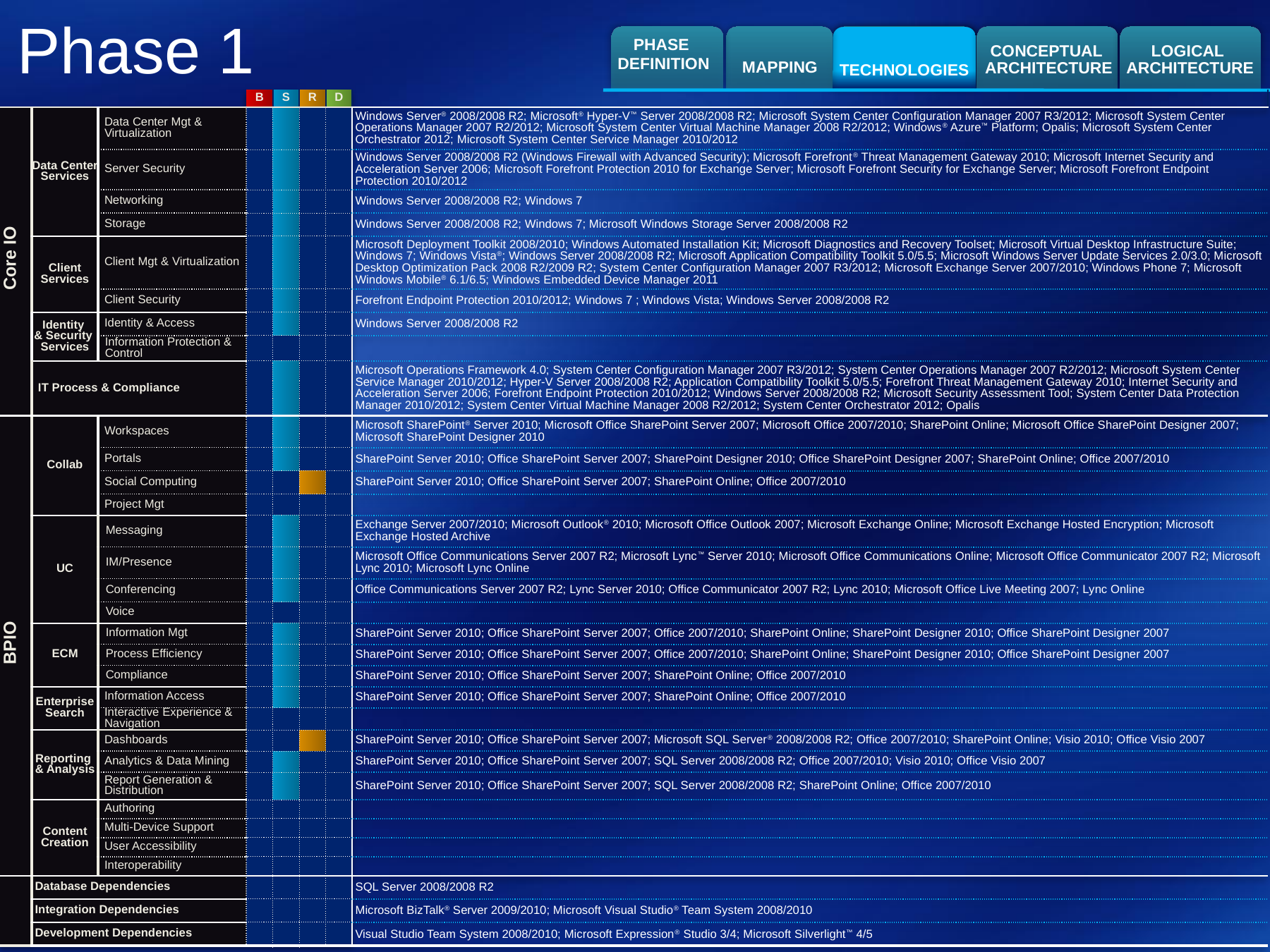

Phase 1

CONCEPTUAL
ARCHITECTURE

LOGICAL
ARCHITECTURE
PHASE
DEFINITION

MAPPING

TECHNOLOGIES

TECHNOLOGIES
|  |  |  | B | S | R | D |  |
| --- | --- | --- | --- | --- | --- | --- | --- |
| Core IO | Data Center Services | Data Center Mgt & Virtualization |  |  |  |  | Windows Server® 2008/2008 R2; Microsoft® Hyper-V™ Server 2008/2008 R2; Microsoft System Center Configuration Manager 2007 R3/2012; Microsoft System Center Operations Manager 2007 R2/2012; Microsoft System Center Virtual Machine Manager 2008 R2/2012; Windows® Azure™ Platform; Opalis; Microsoft System Center Orchestrator 2012; Microsoft System Center Service Manager 2010/2012 |
|  |  | Server Security |  |  |  |  | Windows Server 2008/2008 R2 (Windows Firewall with Advanced Security); Microsoft Forefront® Threat Management Gateway 2010; Microsoft Internet Security and Acceleration Server 2006; Microsoft Forefront Protection 2010 for Exchange Server; Microsoft Forefront Security for Exchange Server; Microsoft Forefront Endpoint Protection 2010/2012 |
|  |  | Networking |  |  |  |  | Windows Server 2008/2008 R2; Windows 7 |
|  |  | Storage |  |  |  |  | Windows Server 2008/2008 R2; Windows 7; Microsoft Windows Storage Server 2008/2008 R2 |
|  | Client Services | Client Mgt & Virtualization |  |  |  |  | Microsoft Deployment Toolkit 2008/2010; Windows Automated Installation Kit; Microsoft Diagnostics and Recovery Toolset; Microsoft Virtual Desktop Infrastructure Suite; Windows 7; Windows Vista®; Windows Server 2008/2008 R2; Microsoft Application Compatibility Toolkit 5.0/5.5; Microsoft Windows Server Update Services 2.0/3.0; Microsoft Desktop Optimization Pack 2008 R2/2009 R2; System Center Configuration Manager 2007 R3/2012; Microsoft Exchange Server 2007/2010; Windows Phone 7; Microsoft Windows Mobile® 6.1/6.5; Windows Embedded Device Manager 2011 |
|  |  | Client Security |  |  |  |  | Forefront Endpoint Protection 2010/2012; Windows 7 ; Windows Vista; Windows Server 2008/2008 R2 |
|  | Identity & Security Services | Identity & Access |  |  |  |  | Windows Server 2008/2008 R2 |
|  |  | Information Protection & Control |  |  |  |  |  |
|  | IT Process & Compliance |  |  |  |  |  | Microsoft Operations Framework 4.0; System Center Configuration Manager 2007 R3/2012; System Center Operations Manager 2007 R2/2012; Microsoft System Center Service Manager 2010/2012; Hyper-V Server 2008/2008 R2; Application Compatibility Toolkit 5.0/5.5; Forefront Threat Management Gateway 2010; Internet Security and Acceleration Server 2006; Forefront Endpoint Protection 2010/2012; Windows Server 2008/2008 R2; Microsoft Security Assessment Tool; System Center Data Protection Manager 2010/2012; System Center Virtual Machine Manager 2008 R2/2012; System Center Orchestrator 2012; Opalis |
| BPIO | Collab | Workspaces |  |  |  |  | Microsoft SharePoint® Server 2010; Microsoft Office SharePoint Server 2007; Microsoft Office 2007/2010; SharePoint Online; Microsoft Office SharePoint Designer 2007; Microsoft SharePoint Designer 2010 |
|  |  | Portals |  |  |  |  | SharePoint Server 2010; Office SharePoint Server 2007; SharePoint Designer 2010; Office SharePoint Designer 2007; SharePoint Online; Office 2007/2010 |
|  |  | Social Computing |  |  |  |  | SharePoint Server 2010; Office SharePoint Server 2007; SharePoint Online; Office 2007/2010 |
|  |  | Project Mgt |  |  |  |  |  |
|  | UC | Messaging |  |  |  |  | Exchange Server 2007/2010; Microsoft Outlook® 2010; Microsoft Office Outlook 2007; Microsoft Exchange Online; Microsoft Exchange Hosted Encryption; Microsoft Exchange Hosted Archive |
|  |  | IM/Presence |  |  |  |  | Microsoft Office Communications Server 2007 R2; Microsoft Lync™ Server 2010; Microsoft Office Communications Online; Microsoft Office Communicator 2007 R2; Microsoft Lync 2010; Microsoft Lync Online |
|  |  | Conferencing |  |  |  |  | Office Communications Server 2007 R2; Lync Server 2010; Office Communicator 2007 R2; Lync 2010; Microsoft Office Live Meeting 2007; Lync Online |
|  |  | Voice |  |  |  |  |  |
|  | ECM | Information Mgt |  |  |  |  | SharePoint Server 2010; Office SharePoint Server 2007; Office 2007/2010; SharePoint Online; SharePoint Designer 2010; Office SharePoint Designer 2007 |
|  |  | Process Efficiency |  |  |  |  | SharePoint Server 2010; Office SharePoint Server 2007; Office 2007/2010; SharePoint Online; SharePoint Designer 2010; Office SharePoint Designer 2007 |
|  |  | Compliance |  |  |  |  | SharePoint Server 2010; Office SharePoint Server 2007; SharePoint Online; Office 2007/2010 |
|  | Enterprise Search | Information Access |  |  |  |  | SharePoint Server 2010; Office SharePoint Server 2007; SharePoint Online; Office 2007/2010 |
|  |  | Interactive Experience & Navigation |  |  |  |  |  |
|  | Reporting & Analysis | Dashboards |  |  |  |  | SharePoint Server 2010; Office SharePoint Server 2007; Microsoft SQL Server® 2008/2008 R2; Office 2007/2010; SharePoint Online; Visio 2010; Office Visio 2007 |
|  |  | Analytics & Data Mining |  |  |  |  | SharePoint Server 2010; Office SharePoint Server 2007; SQL Server 2008/2008 R2; Office 2007/2010; Visio 2010; Office Visio 2007 |
|  |  | Report Generation & Distribution |  |  |  |  | SharePoint Server 2010; Office SharePoint Server 2007; SQL Server 2008/2008 R2; SharePoint Online; Office 2007/2010 |
|  | Content Creation | Authoring |  |  |  |  |  |
|  |  | Multi-Device Support |  |  |  |  |  |
|  |  | User Accessibility |  |  |  |  |  |
|  |  | Interoperability |  |  |  |  |  |
|  | Database Dependencies |  |  |  |  |  | SQL Server 2008/2008 R2 |
|  | Integration Dependencies |  |  |  |  |  | Microsoft BizTalk® Server 2009/2010; Microsoft Visual Studio® Team System 2008/2010 |
|  | Development Dependencies |  |  |  |  |  | Visual Studio Team System 2008/2010; Microsoft Expression® Studio 3/4; Microsoft Silverlight™ 4/5 |